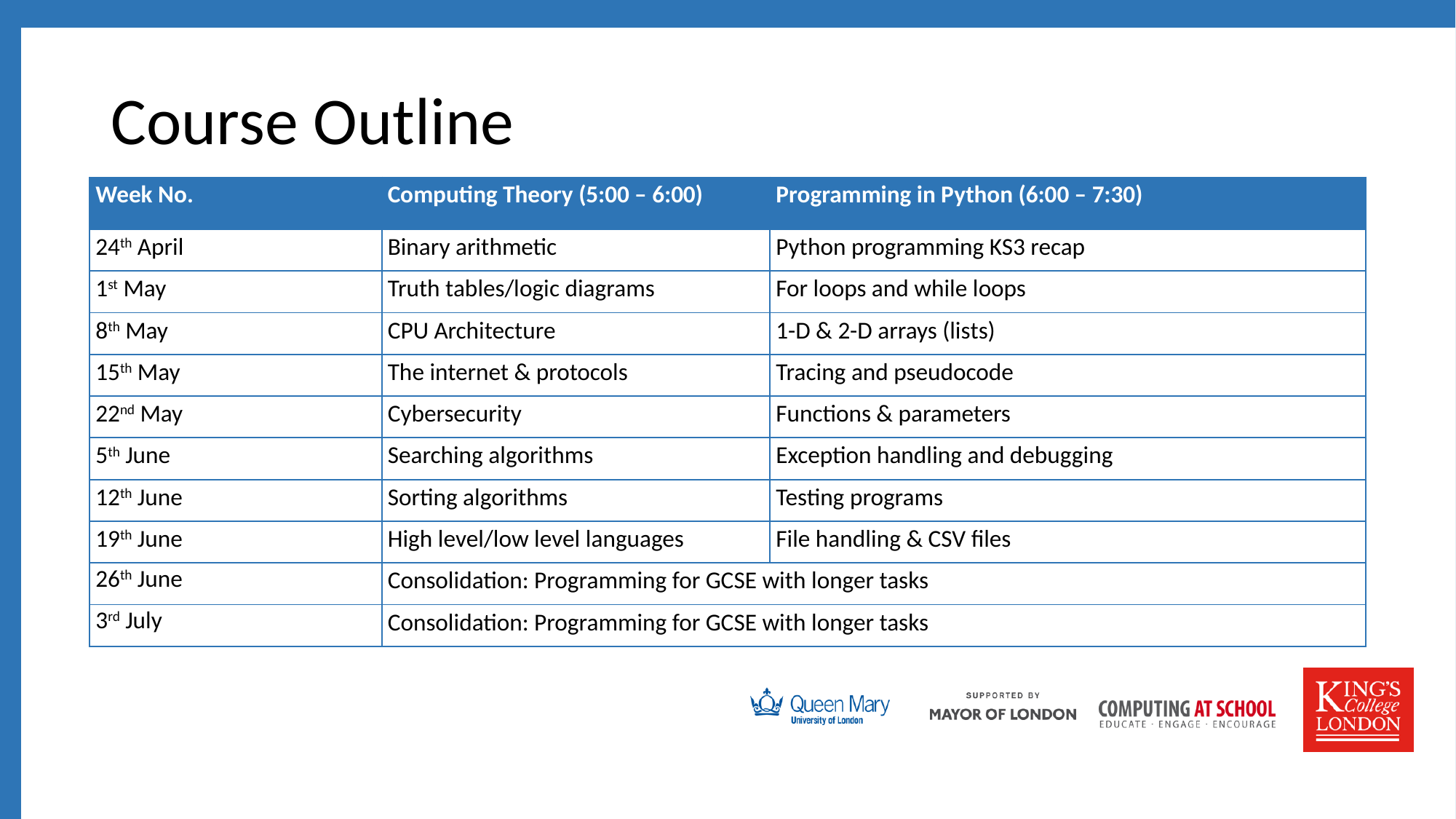

# Course Outline
| Week No. | Computing Theory (5:00 – 6:00) | Programming in Python (6:00 – 7:30) |
| --- | --- | --- |
| 24th April | Binary arithmetic | Python programming KS3 recap |
| 1st May | Truth tables/logic diagrams | For loops and while loops |
| 8th May | CPU Architecture | 1-D & 2-D arrays (lists) |
| 15th May | The internet & protocols | Tracing and pseudocode |
| 22nd May | Cybersecurity | Functions & parameters |
| 5th June | Searching algorithms | Exception handling and debugging |
| 12th June | Sorting algorithms | Testing programs |
| 19th June | High level/low level languages | File handling & CSV files |
| 26th June | Consolidation: Programming for GCSE with longer tasks |  |
| 3rd July | Consolidation: Programming for GCSE with longer tasks |  |